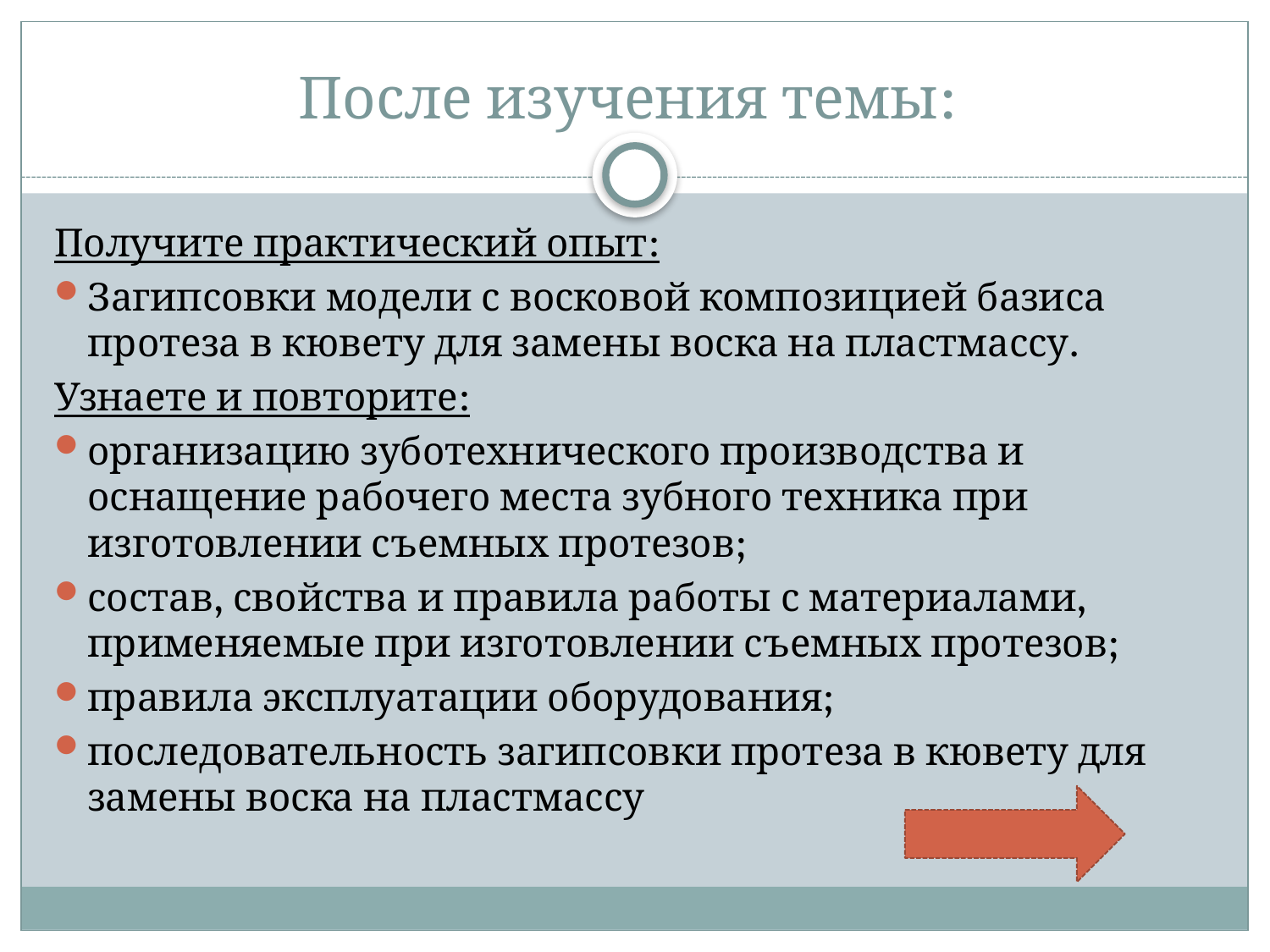

# После изучения темы:
Получите практический опыт:
Загипсовки модели с восковой композицией базиса протеза в кювету для замены воска на пластмассу.
Узнаете и повторите:
организацию зуботехнического производства и оснащение рабочего места зубного техника при изготовлении съемных протезов;
состав, свойства и правила работы с материалами, применяемые при изготовлении съемных протезов;
правила эксплуатации оборудования;
последовательность загипсовки протеза в кювету для замены воска на пластмассу